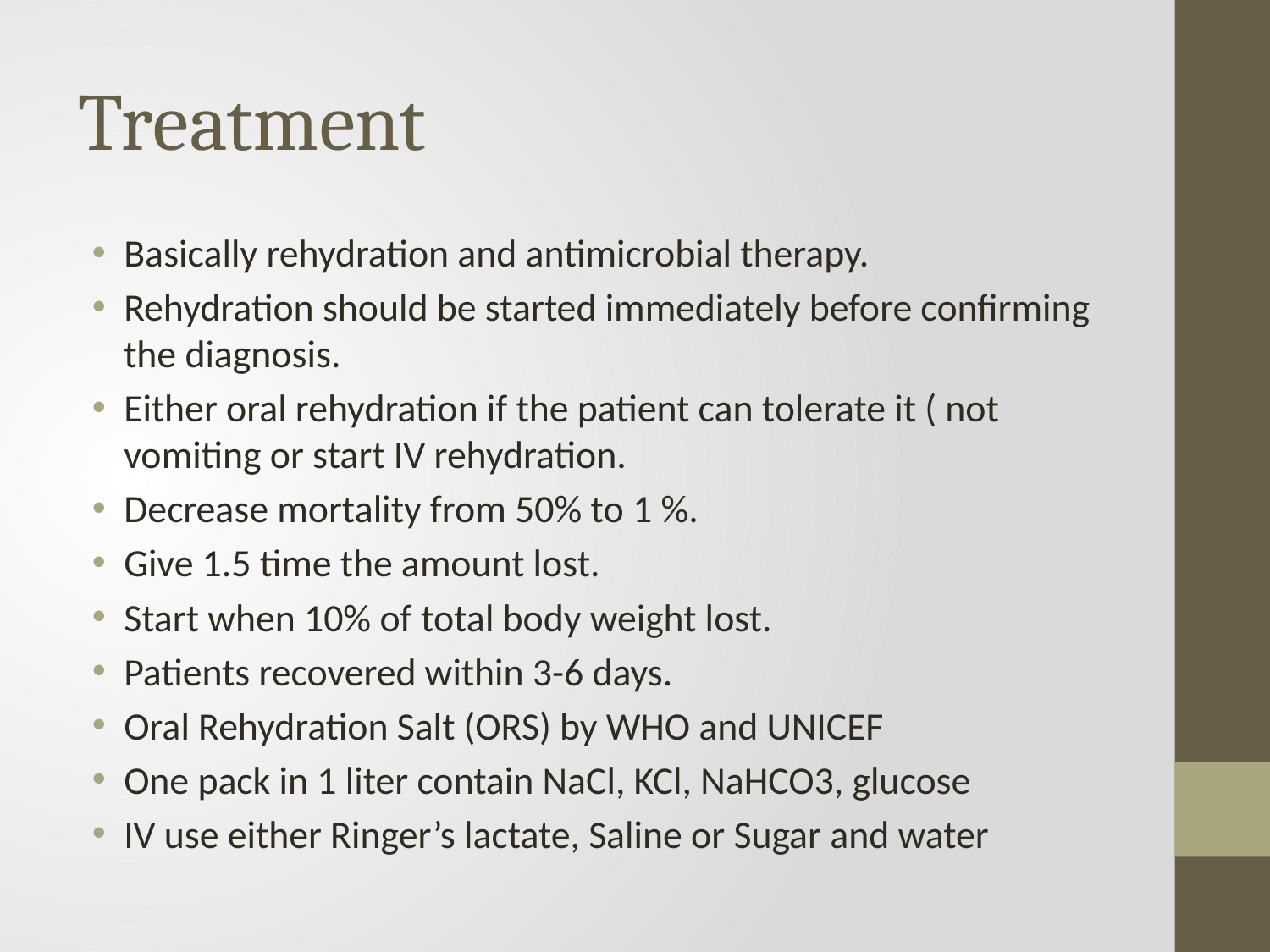

# Treatment
Basically rehydration and antimicrobial therapy.
Rehydration should be started immediately before confirming the diagnosis.
Either oral rehydration if the patient can tolerate it ( not vomiting or start IV rehydration.
Decrease mortality from 50% to 1 %.
Give 1.5 time the amount lost.
Start when 10% of total body weight lost.
Patients recovered within 3-6 days.
Oral Rehydration Salt (ORS) by WHO and UNICEF
One pack in 1 liter contain NaCl, KCl, NaHCO3, glucose
IV use either Ringer’s lactate, Saline or Sugar and water